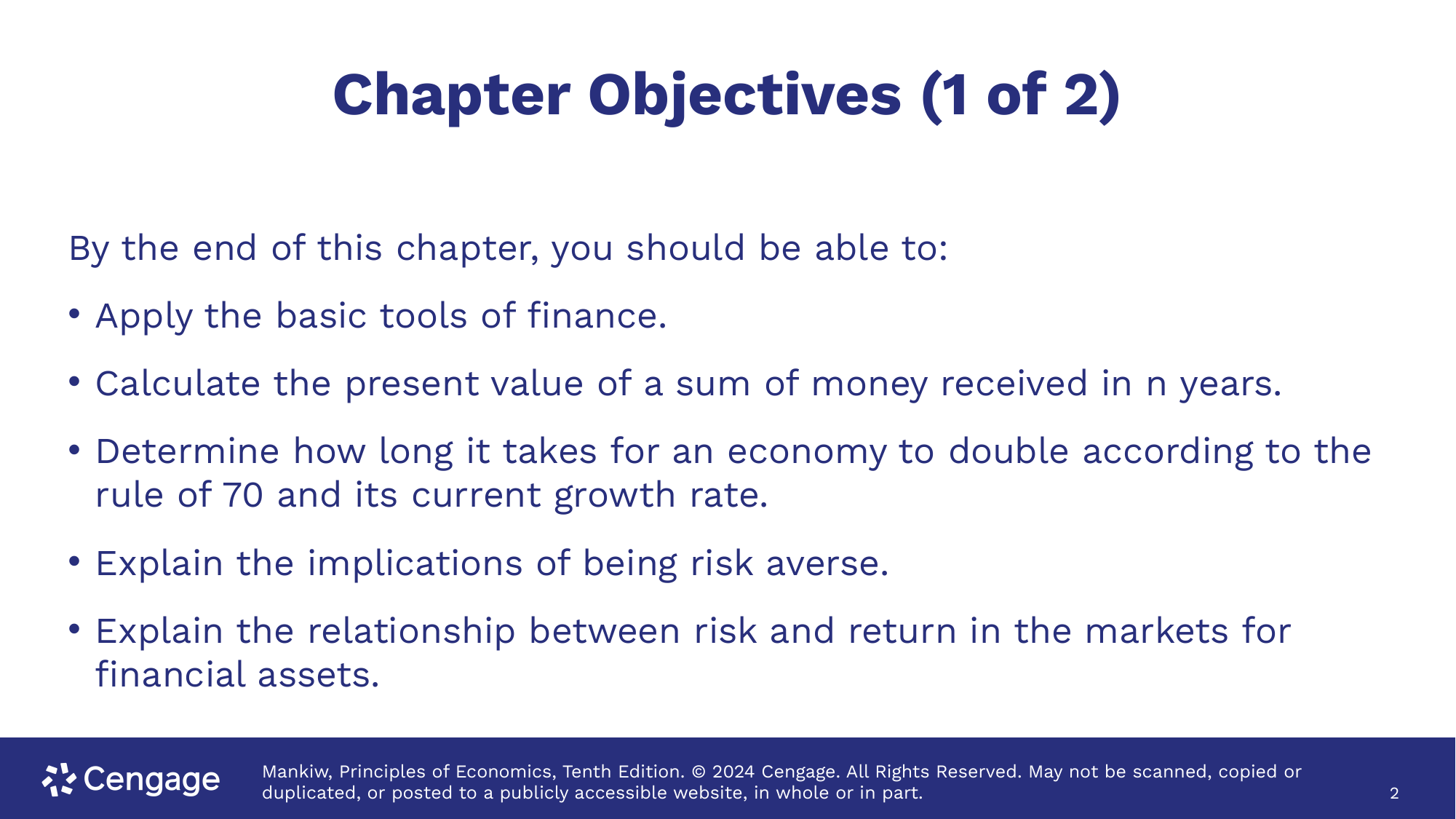

# Chapter Objectives (1 of 2)
By the end of this chapter, you should be able to:
Apply the basic tools of finance.
Calculate the present value of a sum of money received in n years.
Determine how long it takes for an economy to double according to the rule of 70 and its current growth rate.
Explain the implications of being risk averse.
Explain the relationship between risk and return in the markets for financial assets.